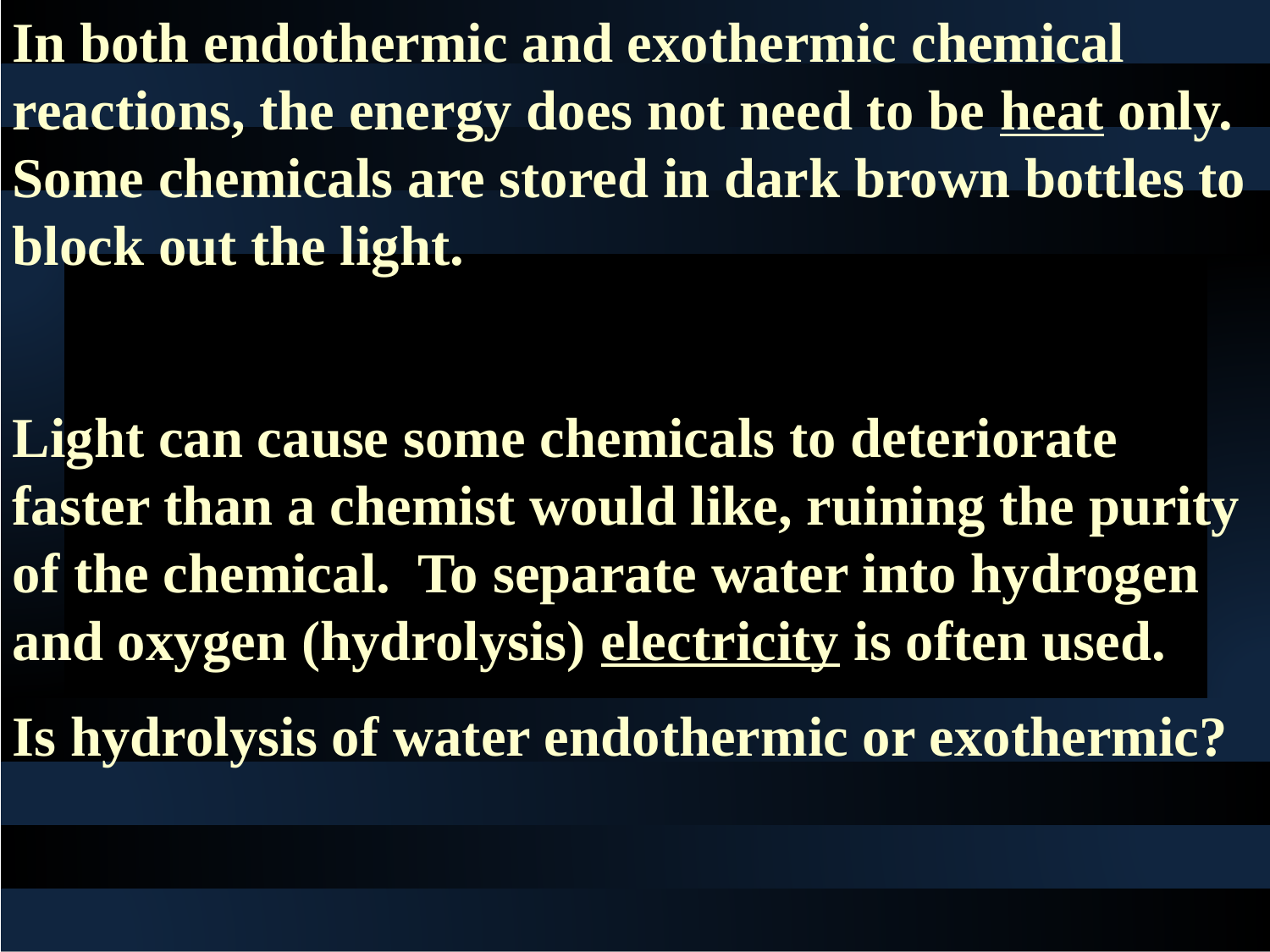

In both endothermic and exothermic chemical reactions, the energy does not need to be heat only.  Some chemicals are stored in dark brown bottles to block out the light.

Light can cause some chemicals to deteriorate faster than a chemist would like, ruining the purity of the chemical.  To separate water into hydrogen and oxygen (hydrolysis) electricity is often used.
Is hydrolysis of water endothermic or exothermic?